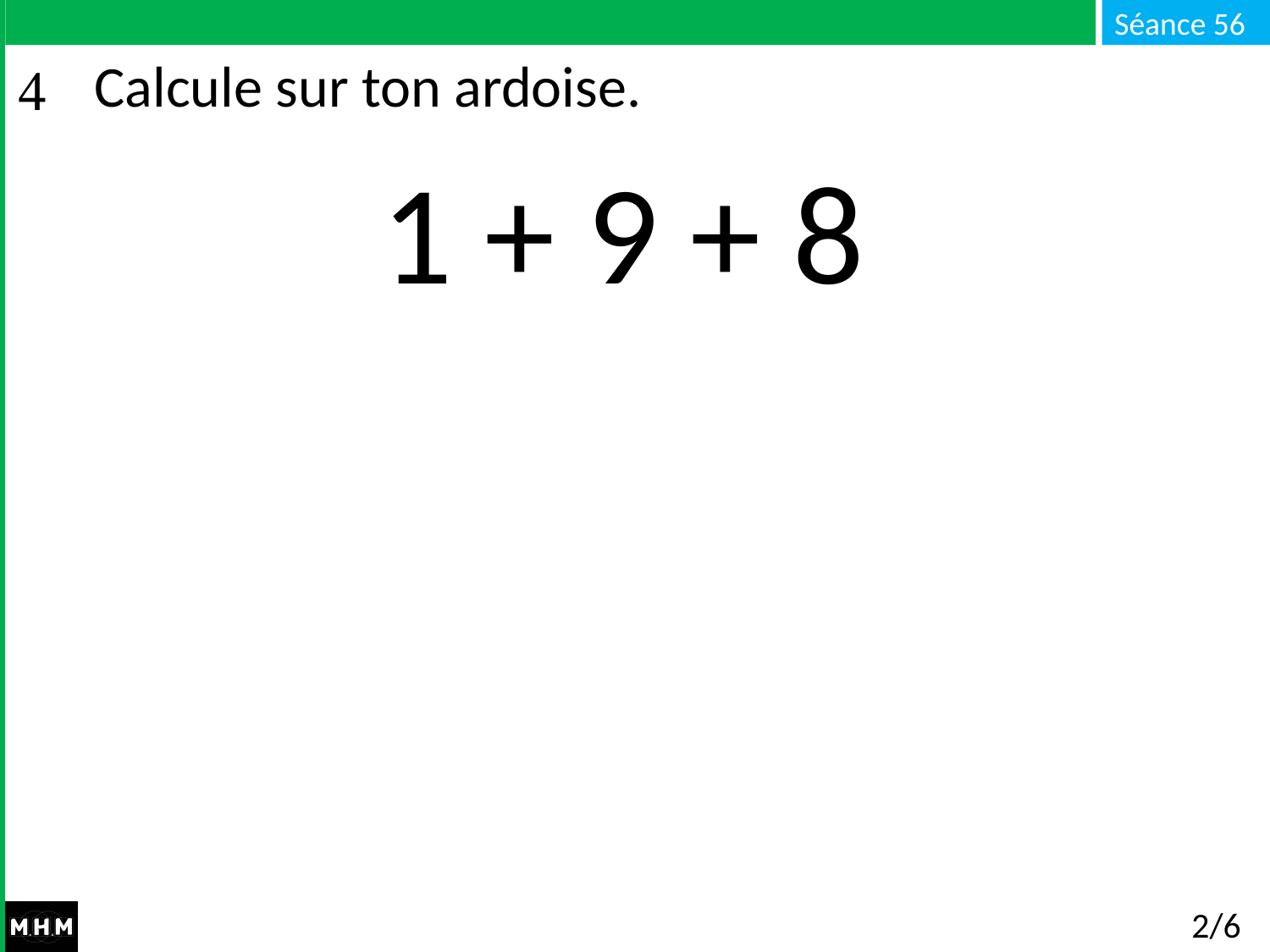

# Calcule sur ton ardoise.
1 + 9 + 8
2/6